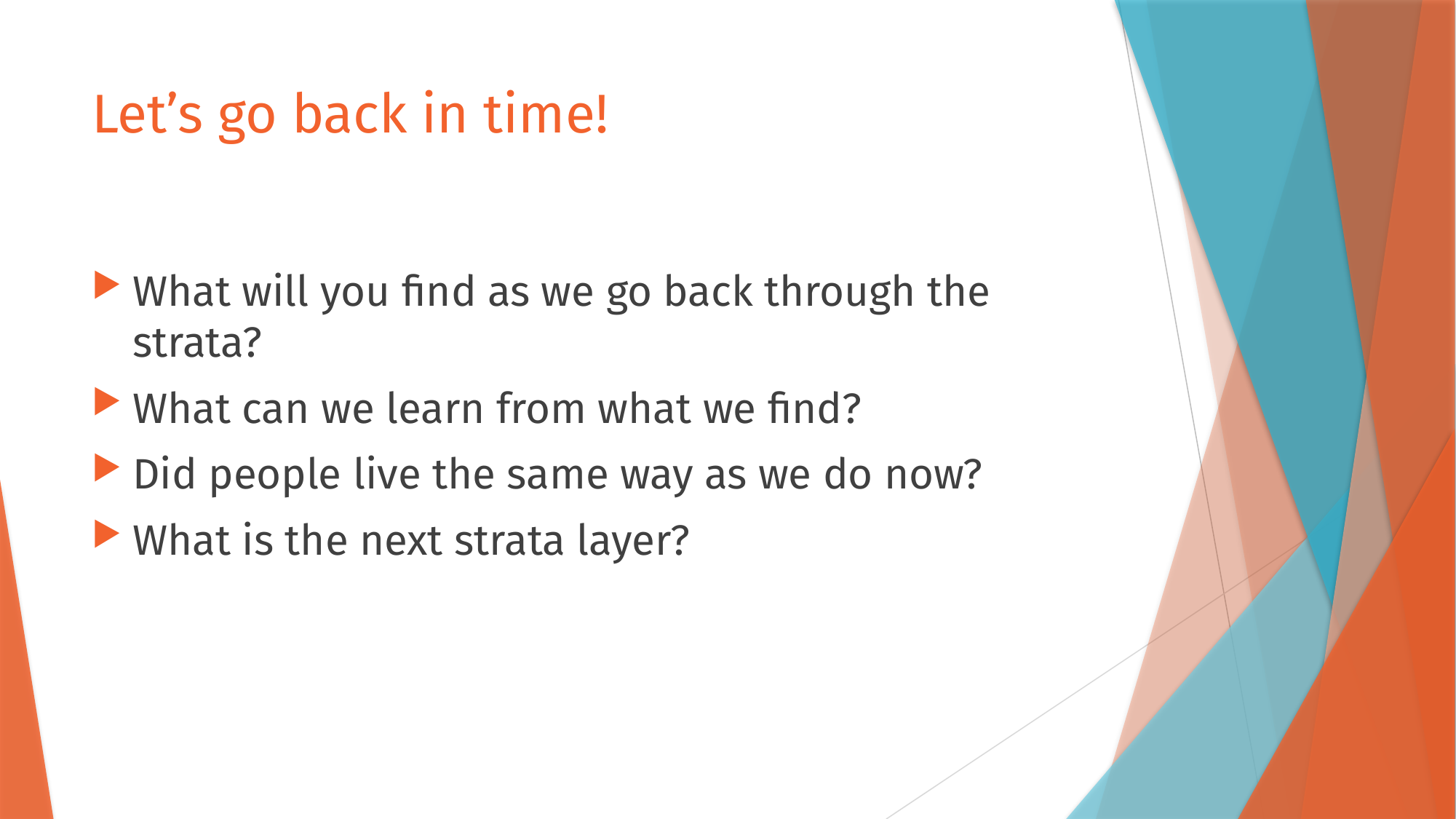

# Let’s go back in time!
What will you find as we go back through the strata?
What can we learn from what we find?
Did people live the same way as we do now?
What is the next strata layer?